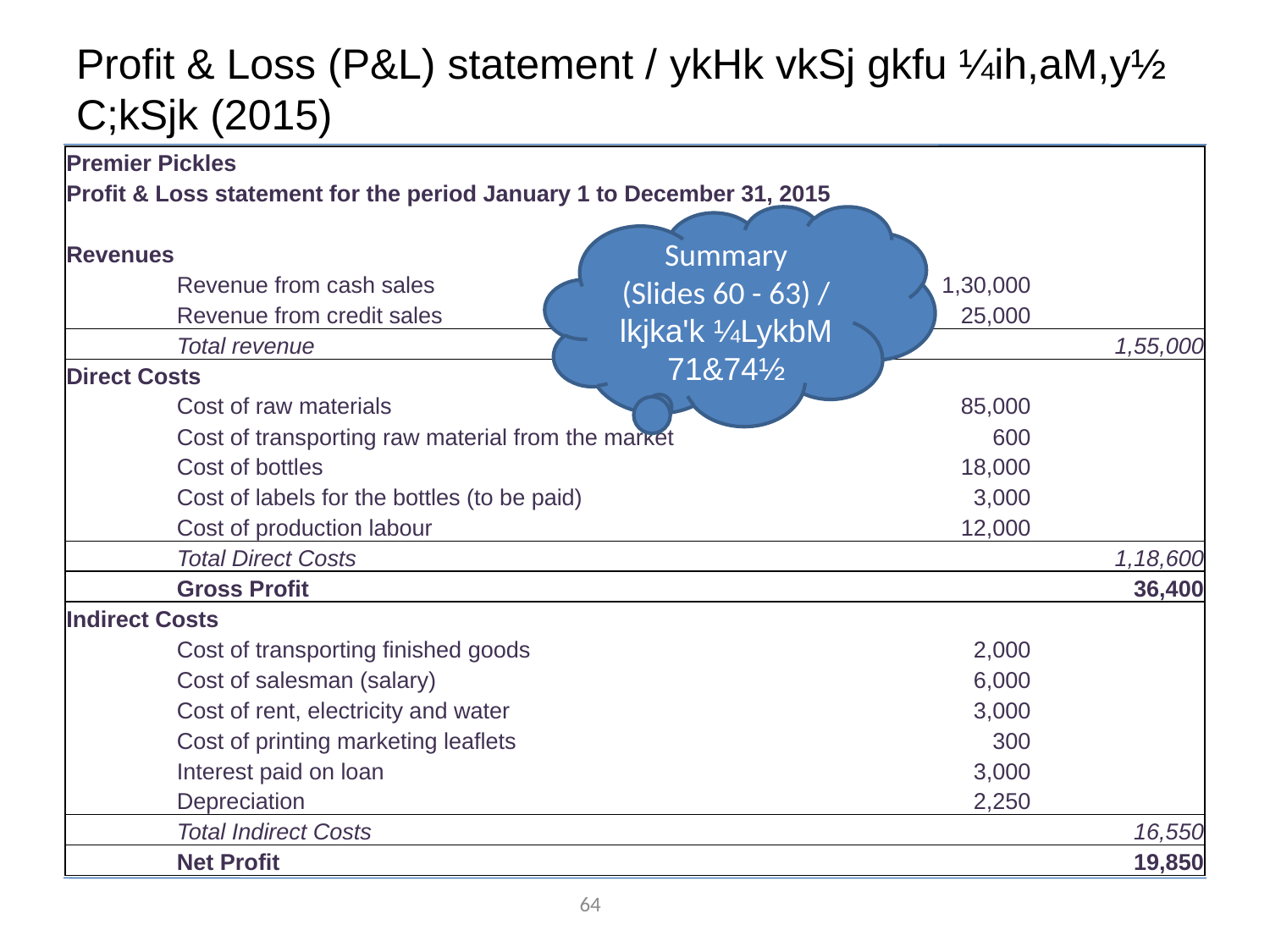

# Profit & Loss (P&L) statement / ykHk vkSj gkfu ¼ih,aM,y½ C;kSjk (2015)
| Premier Pickles |  |  |  |
| --- | --- | --- | --- |
| Profit & Loss statement for the period January 1 to December 31, 2015 |  |  |  |
|  |  |  |  |
| Revenues |  |  |  |
|  | Revenue from cash sales | 1,30,000 |  |
|  | Revenue from credit sales | 25,000 |  |
|  | Total revenue |  | 1,55,000 |
| Direct Costs |  |  |  |
|  | Cost of raw materials | 85,000 |  |
|  | Cost of transporting raw material from the market | 600 |  |
|  | Cost of bottles | 18,000 |  |
|  | Cost of labels for the bottles (to be paid) | 3,000 |  |
|  | Cost of production labour | 12,000 |  |
|  | Total Direct Costs |  | 1,18,600 |
|  | Gross Profit |  | 36,400 |
| Indirect Costs |  |  |  |
|  | Cost of transporting finished goods | 2,000 |  |
|  | Cost of salesman (salary) | 6,000 |  |
|  | Cost of rent, electricity and water | 3,000 |  |
|  | Cost of printing marketing leaflets | 300 |  |
|  | Interest paid on loan | 3,000 |  |
|  | Depreciation | 2,250 |  |
|  | Total Indirect Costs |  | 16,550 |
|  | Net Profit |  | 19,850 |
Summary
(Slides 60 - 63) / lkjka'k ¼LykbM 71&74½
64